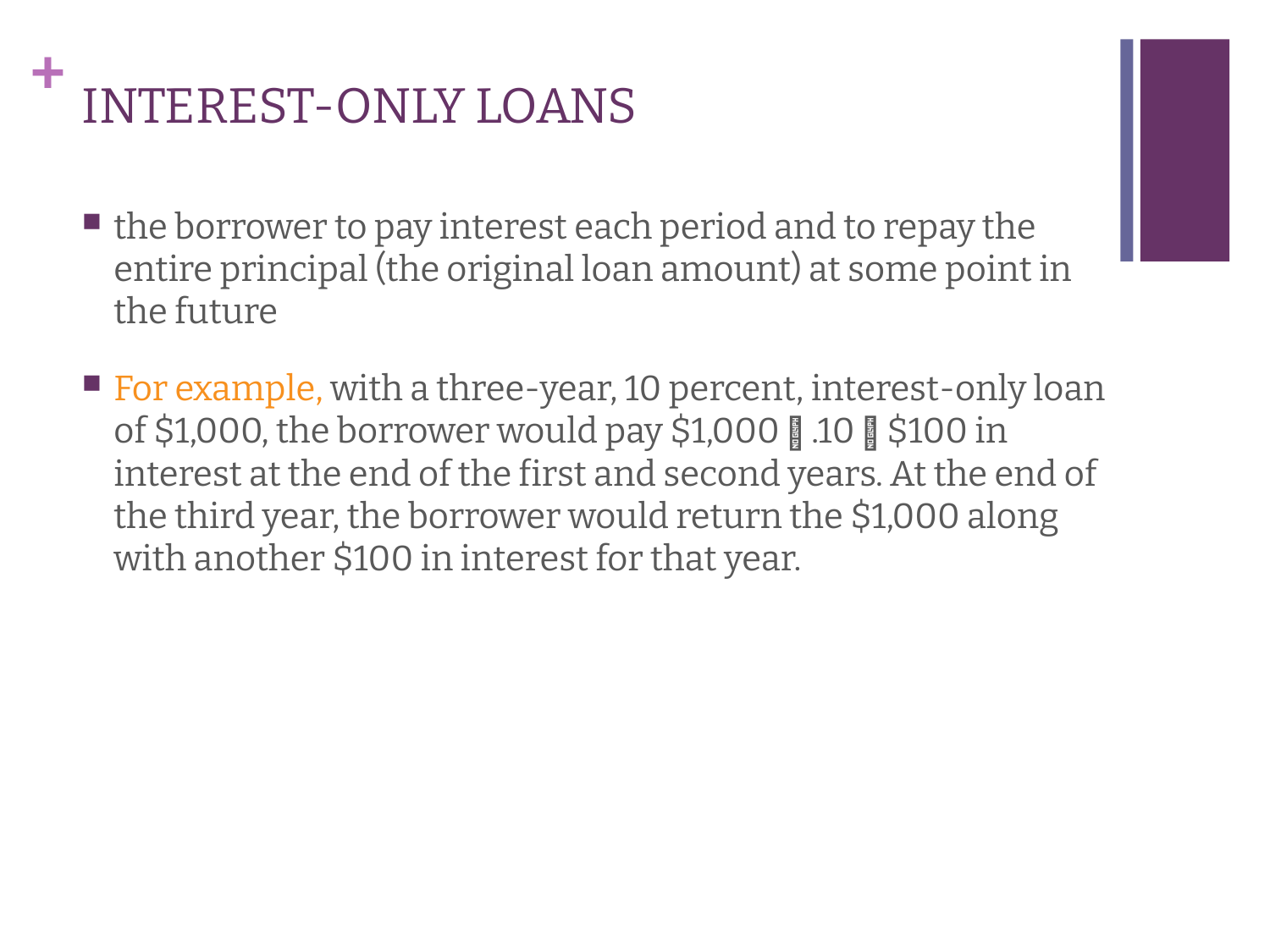

# INTEREST-ONLY LOANS
the borrower to pay interest each period and to repay the entire principal (the original loan amount) at some point in the future
For example, with a three-year, 10 percent, interest-only loan of $1,000, the borrower would pay $1,000 􏰉 .10 􏰊 $100 in interest at the end of the first and second years. At the end of the third year, the borrower would return the $1,000 along with another $100 in interest for that year.